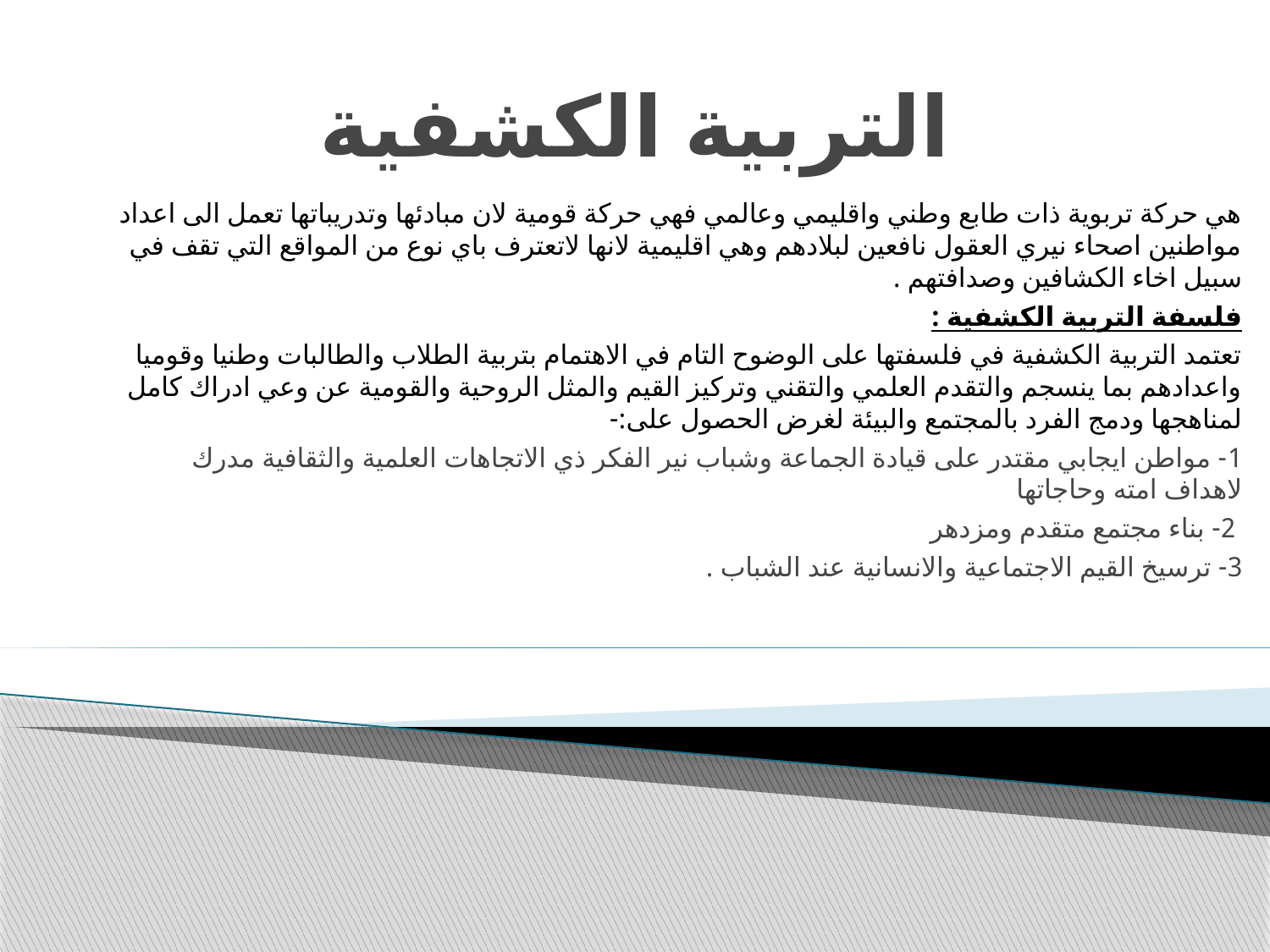

# التربية الكشفية
هي حركة تربوية ذات طابع وطني واقليمي وعالمي فهي حركة قومية لان مبادئها وتدريباتها تعمل الى اعداد مواطنين اصحاء نيري العقول نافعين لبلادهم وهي اقليمية لانها لاتعترف باي نوع من المواقع التي تقف في سبيل اخاء الكشافين وصدافتهم .
فلسفة التربية الكشفية :
تعتمد التربية الكشفية في فلسفتها على الوضوح التام في الاهتمام بتربية الطلاب والطالبات وطنيا وقوميا واعدادهم بما ينسجم والتقدم العلمي والتقني وتركيز القيم والمثل الروحية والقومية عن وعي ادراك كامل لمناهجها ودمج الفرد بالمجتمع والبيئة لغرض الحصول على:-
1- مواطن ايجابي مقتدر على قيادة الجماعة وشباب نير الفكر ذي الاتجاهات العلمية والثقافية مدرك لاهداف امته وحاجاتها
 2- بناء مجتمع متقدم ومزدهر
3- ترسيخ القيم الاجتماعية والانسانية عند الشباب .